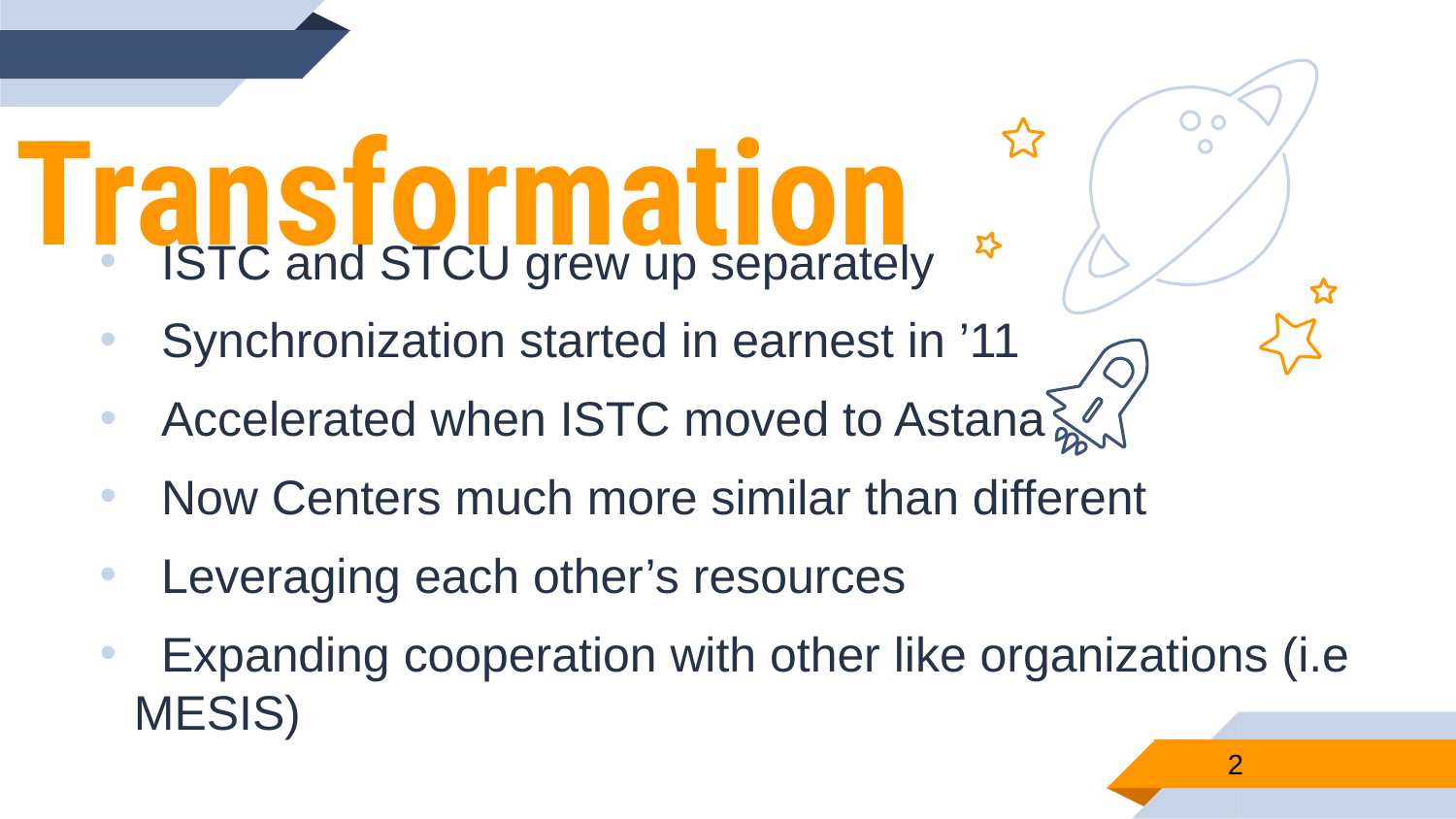

Transformation

  ISTC and STCU grew up separately
  Synchronization started in earnest in ’11
  Accelerated when ISTC moved to Astana
  Now Centers much more similar than different
  Leveraging each other’s resources
  Expanding cooperation with other like organizations (i.e MESIS)

2